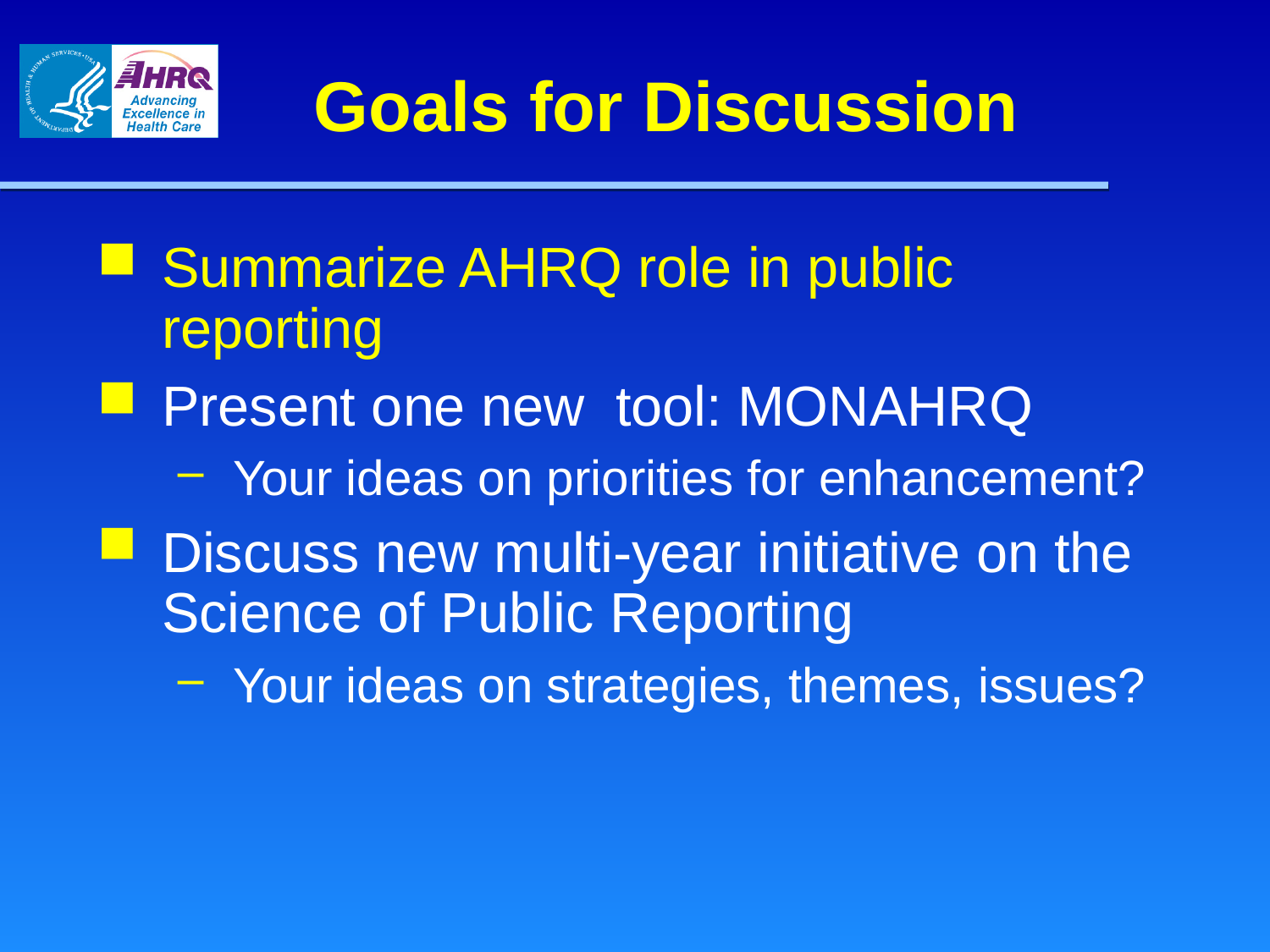

# Goals for Discussion
Summarize AHRQ role in public reporting
Present one new  tool: MONAHRQ
Your ideas on priorities for enhancement?
Discuss new multi-year initiative on the Science of Public Reporting
Your ideas on strategies, themes, issues?